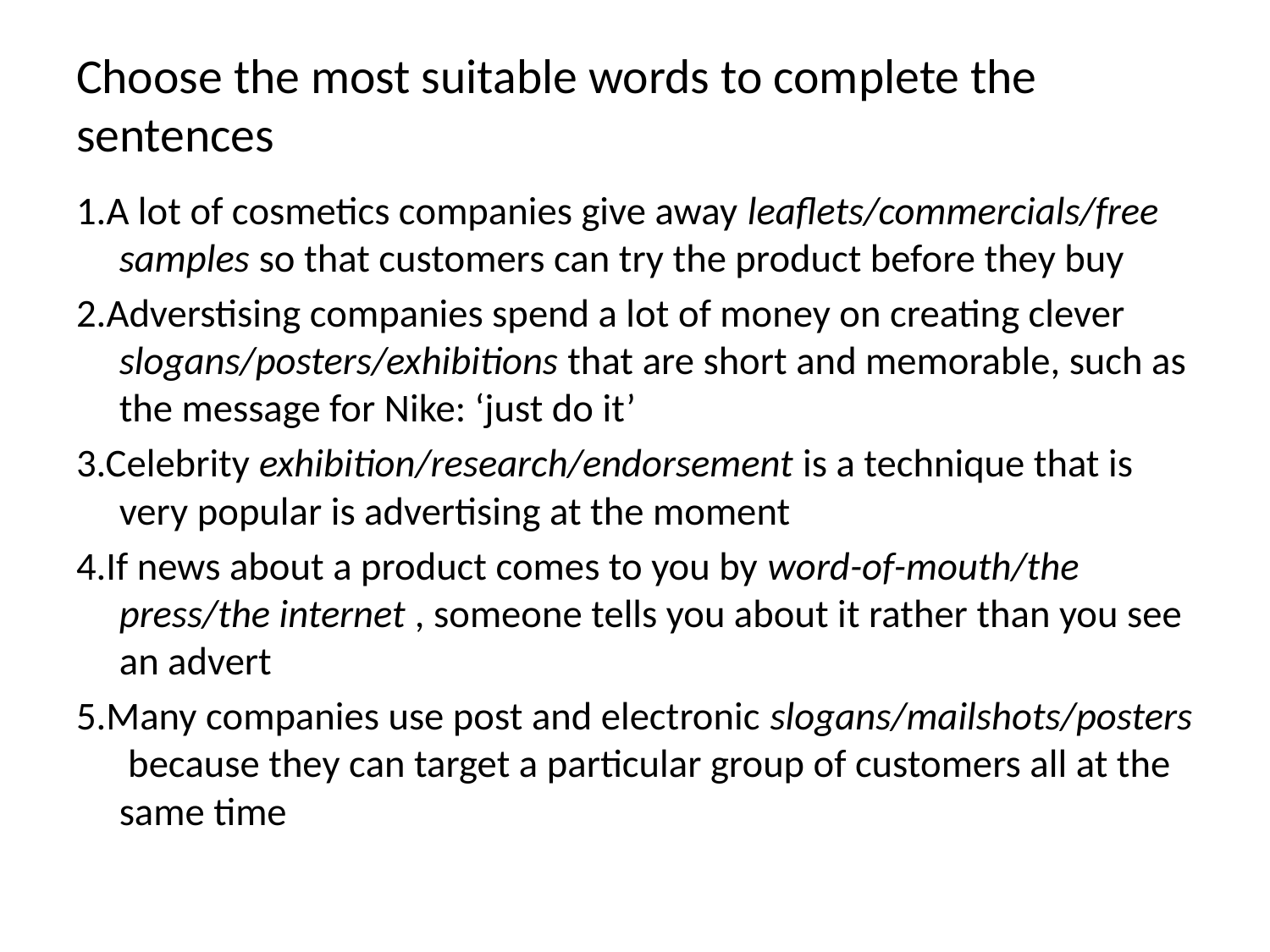

# Choose the most suitable words to complete the sentences
1.A lot of cosmetics companies give away leaflets/commercials/free samples so that customers can try the product before they buy
2.Adverstising companies spend a lot of money on creating clever slogans/posters/exhibitions that are short and memorable, such as the message for Nike: ‘just do it’
3.Celebrity exhibition/research/endorsement is a technique that is very popular is advertising at the moment
4.If news about a product comes to you by word-of-mouth/the press/the internet , someone tells you about it rather than you see an advert
5.Many companies use post and electronic slogans/mailshots/posters  because they can target a particular group of customers all at the same time